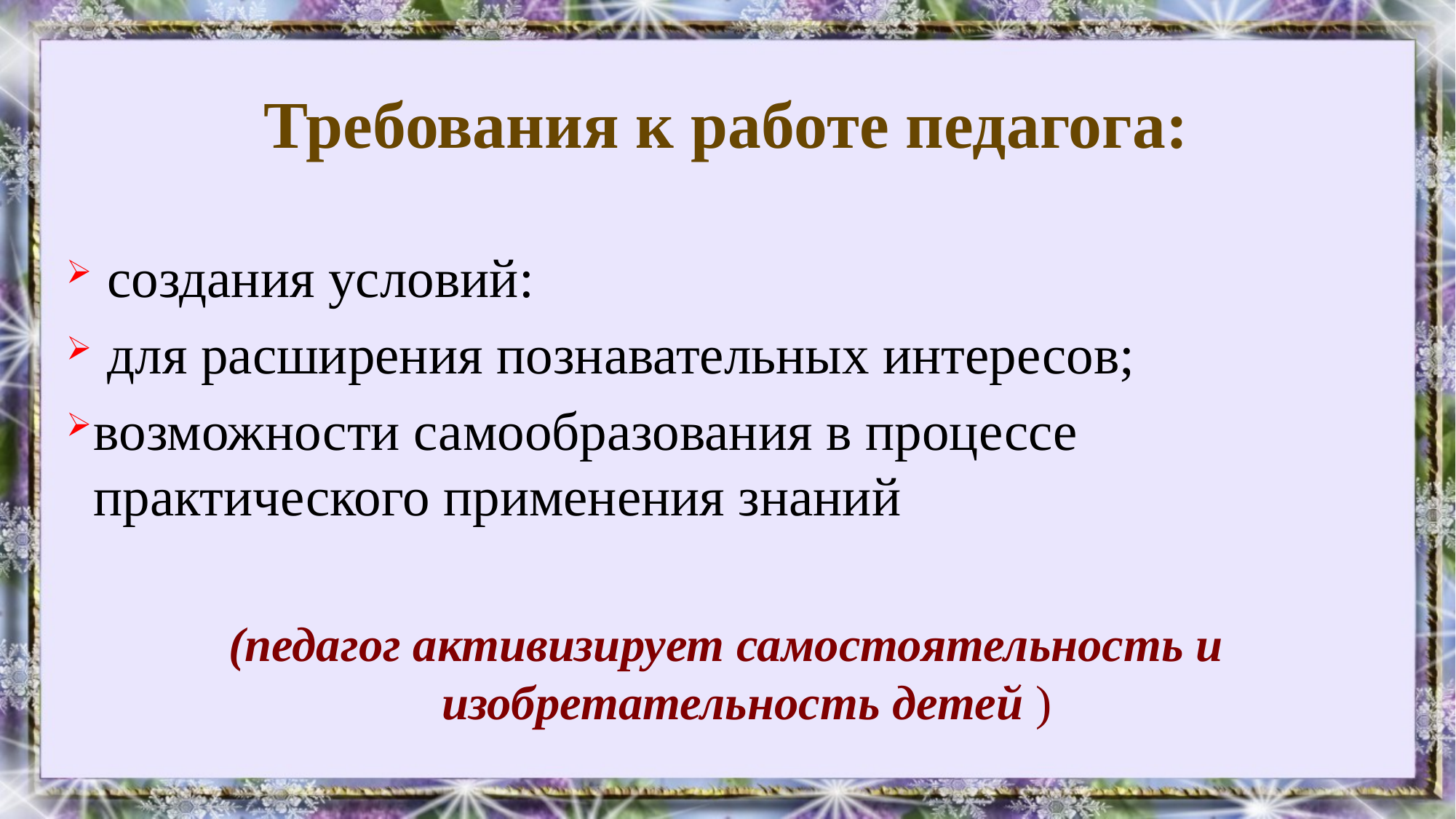

# Требования к работе педагога:
 создания условий:
 для расширения познавательных интересов;
возможности самообразования в процессе практического применения знаний

(педагог активизирует самостоятельность и изобретательность детей )